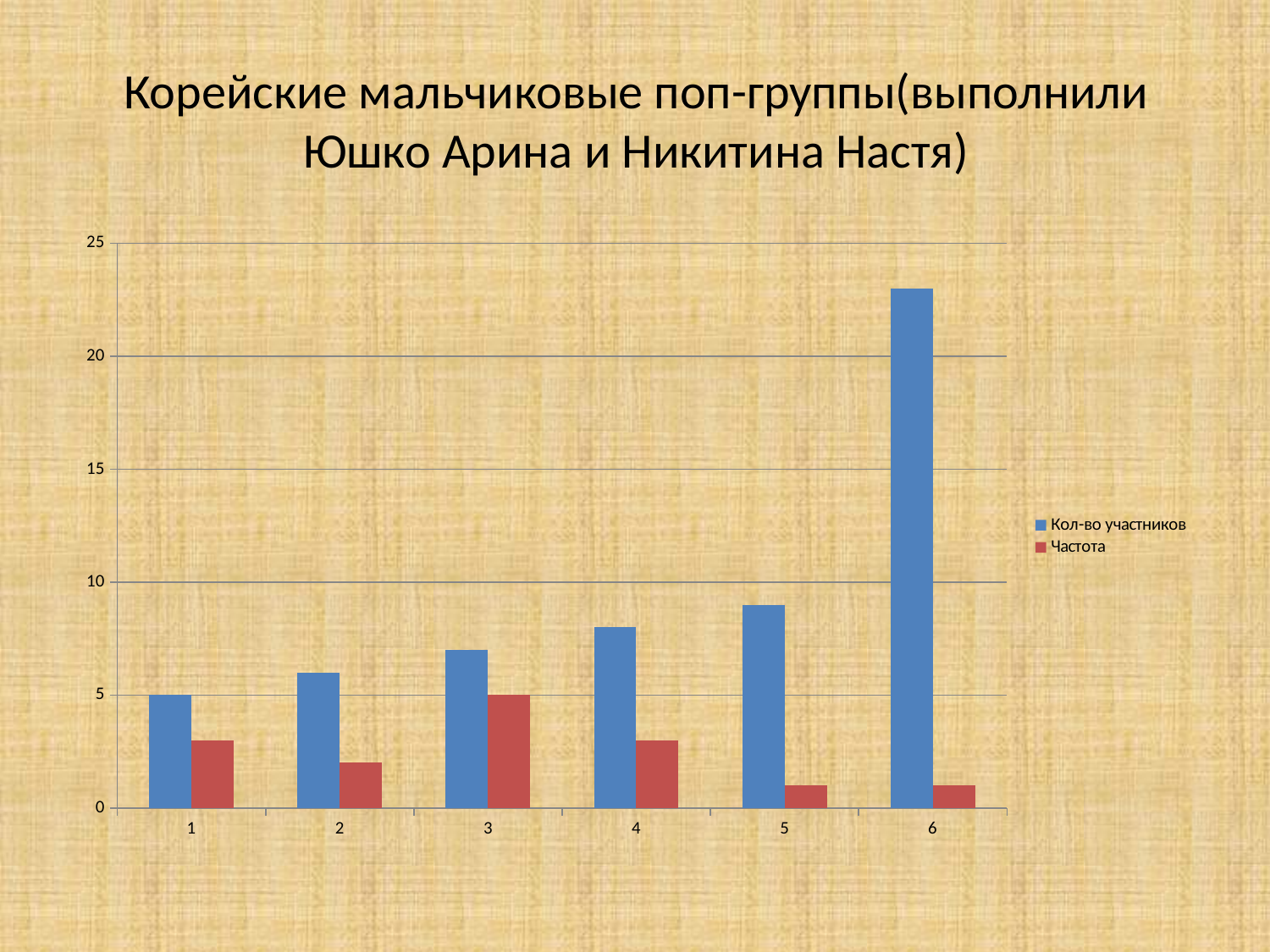

# Корейские мальчиковые поп-группы(выполнили Юшко Арина и Никитина Настя)

### Chart

| Category | Кол-во участников  | Частота  |
|---|---|---|